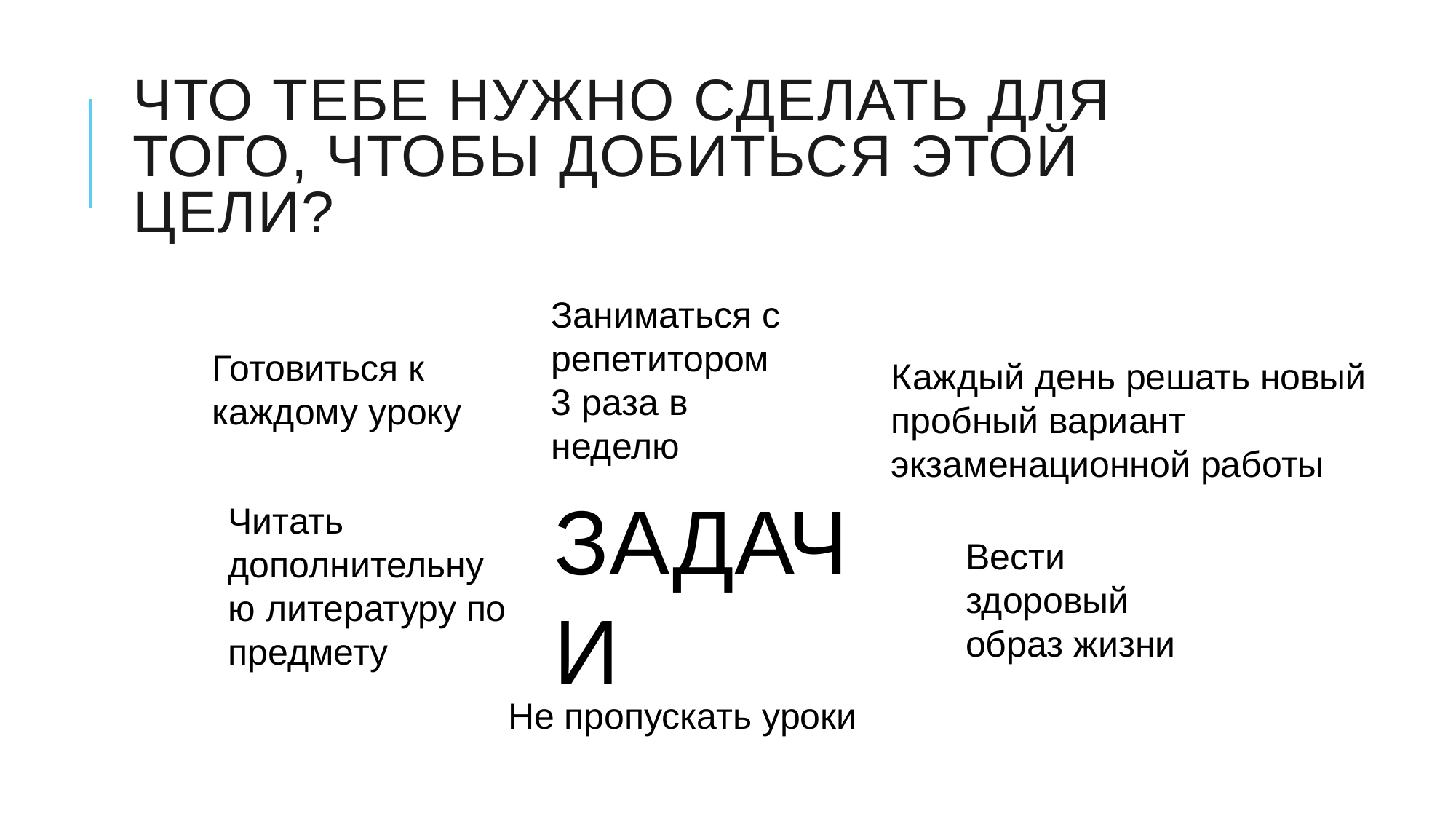

# что тебе нужно сделать для того, чтобы добиться этой цели?
Заниматься с репетитором
3 раза в неделю
Готовиться к каждому уроку
Каждый день решать новый
пробный вариант
экзаменационной работы
ЗАДАЧИ
Читать дополнительную литературу по предмету
Вести здоровый образ жизни
Не пропускать уроки